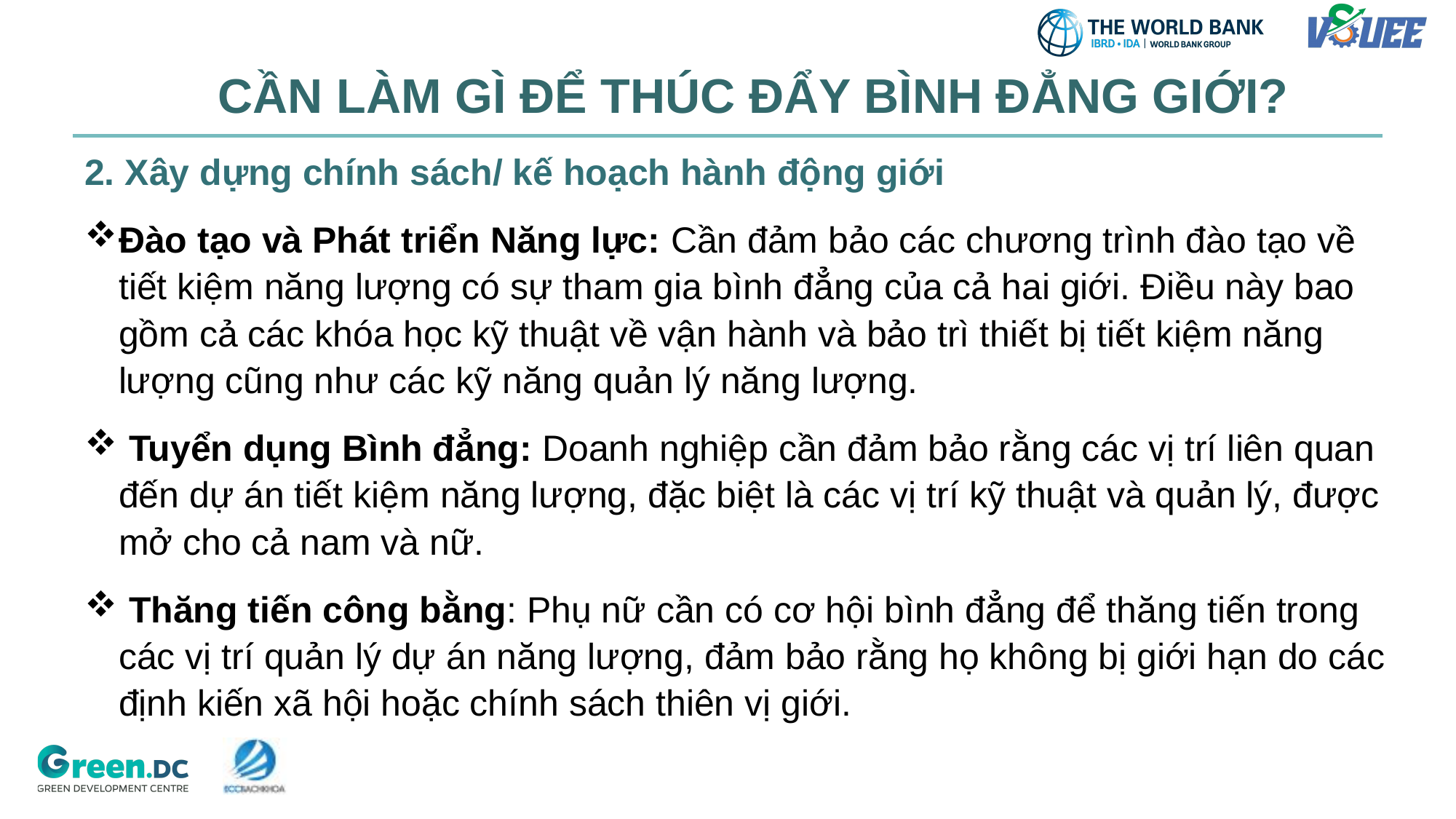

CẦN LÀM GÌ ĐỂ THÚC ĐẨY BÌNH ĐẲNG GIỚI?
2. Xây dựng chính sách/ kế hoạch hành động giới
Đào tạo và Phát triển Năng lực: Cần đảm bảo các chương trình đào tạo về tiết kiệm năng lượng có sự tham gia bình đẳng của cả hai giới. Điều này bao gồm cả các khóa học kỹ thuật về vận hành và bảo trì thiết bị tiết kiệm năng lượng cũng như các kỹ năng quản lý năng lượng.
 Tuyển dụng Bình đẳng: Doanh nghiệp cần đảm bảo rằng các vị trí liên quan đến dự án tiết kiệm năng lượng, đặc biệt là các vị trí kỹ thuật và quản lý, được mở cho cả nam và nữ.
 Thăng tiến công bằng: Phụ nữ cần có cơ hội bình đẳng để thăng tiến trong các vị trí quản lý dự án năng lượng, đảm bảo rằng họ không bị giới hạn do các định kiến xã hội hoặc chính sách thiên vị giới.